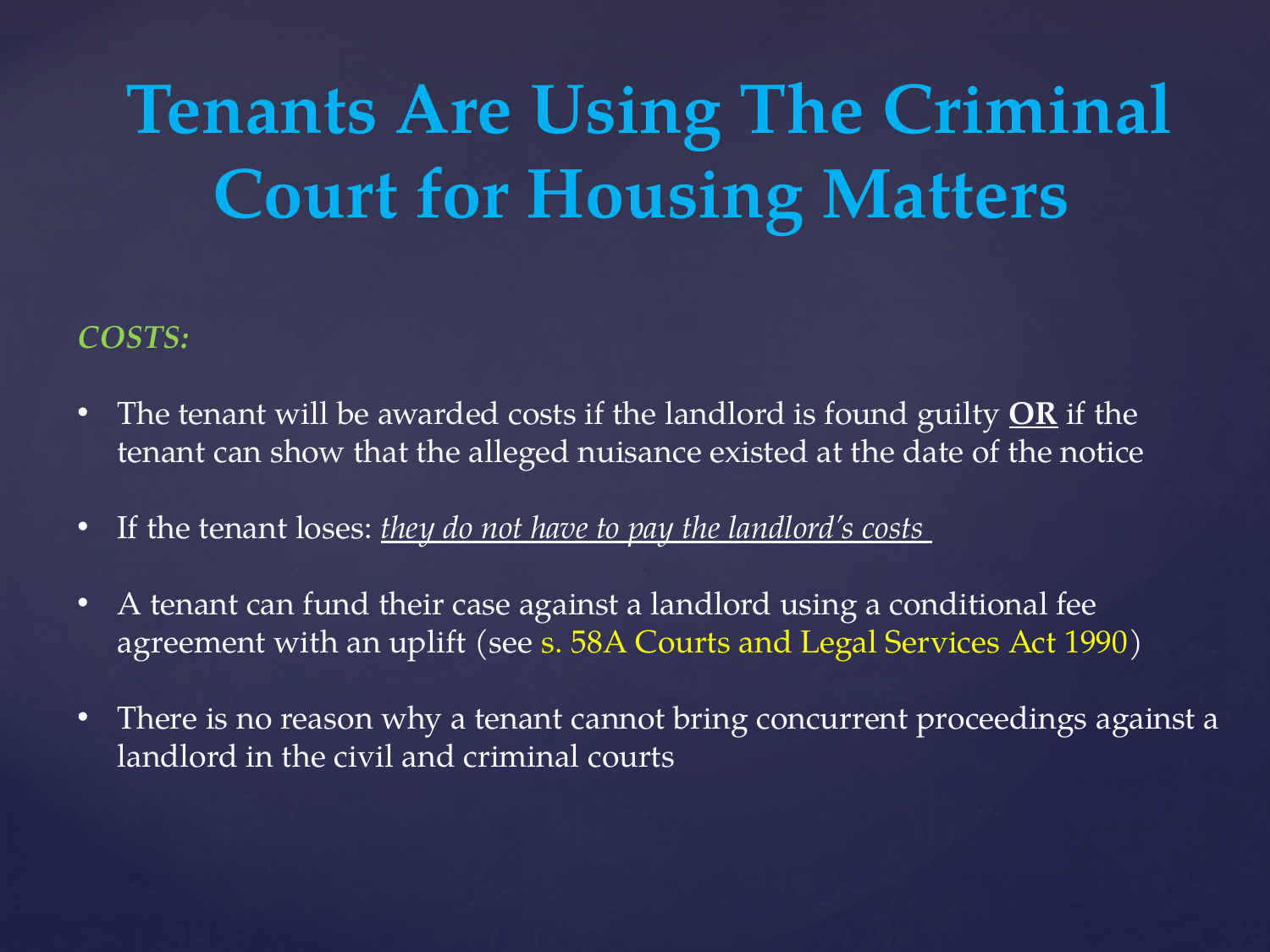

Tenants Are Using The Criminal Court for Housing Matters

COSTS:

The tenant will be awarded costs if the landlord is found guilty OR if the tenant can show that the alleged nuisance existed at the date of the notice

If the tenant loses: they do not have to pay the landlord’s costs

A tenant can fund their case against a landlord using a conditional fee agreement with an uplift (see s. 58A Courts and Legal Services Act 1990)

There is no reason why a tenant cannot bring concurrent proceedings against a landlord in the civil and criminal courts